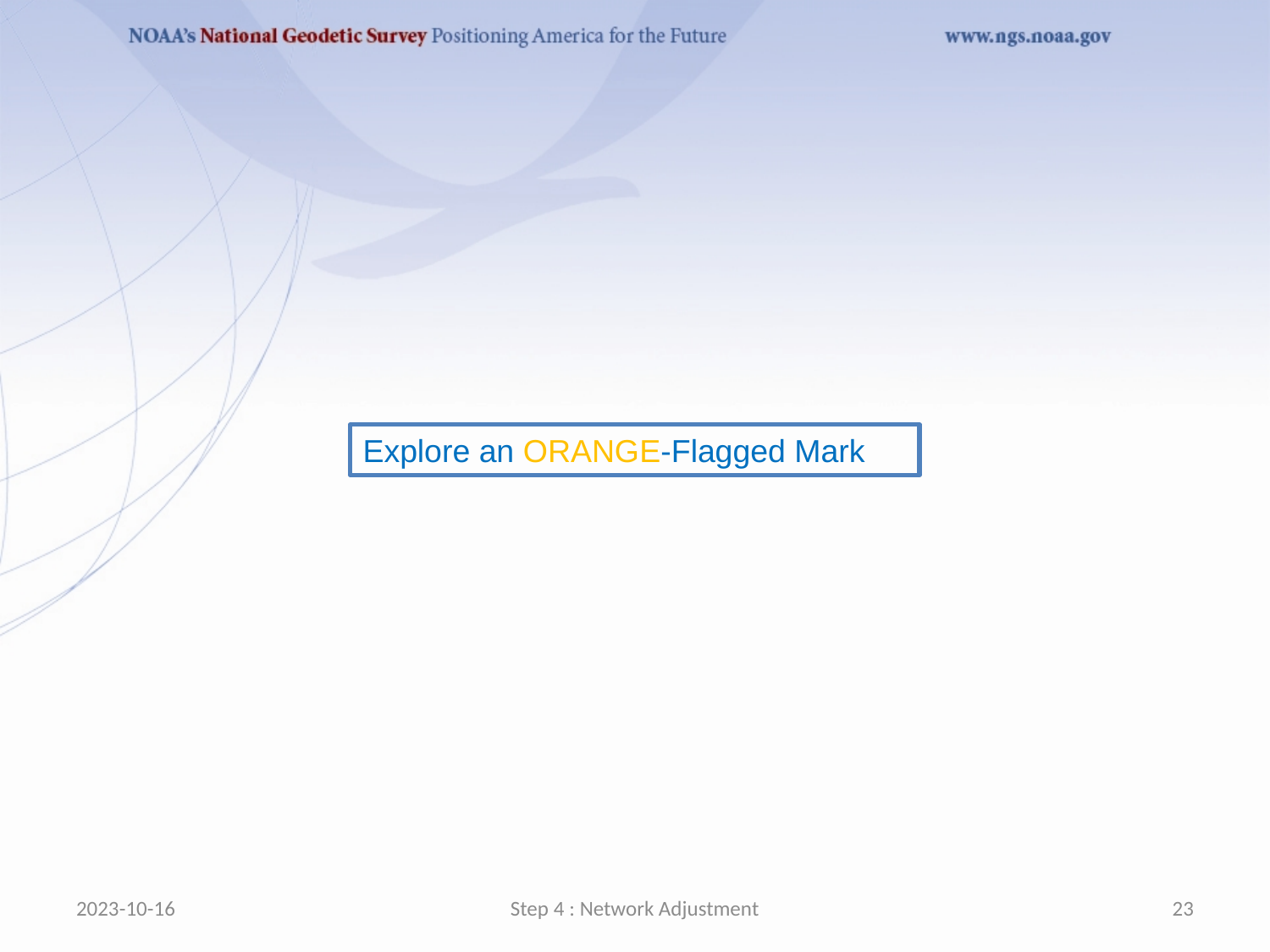

Explore an ORANGE-Flagged Mark
2023-10-16
Step 4 : Network Adjustment
23